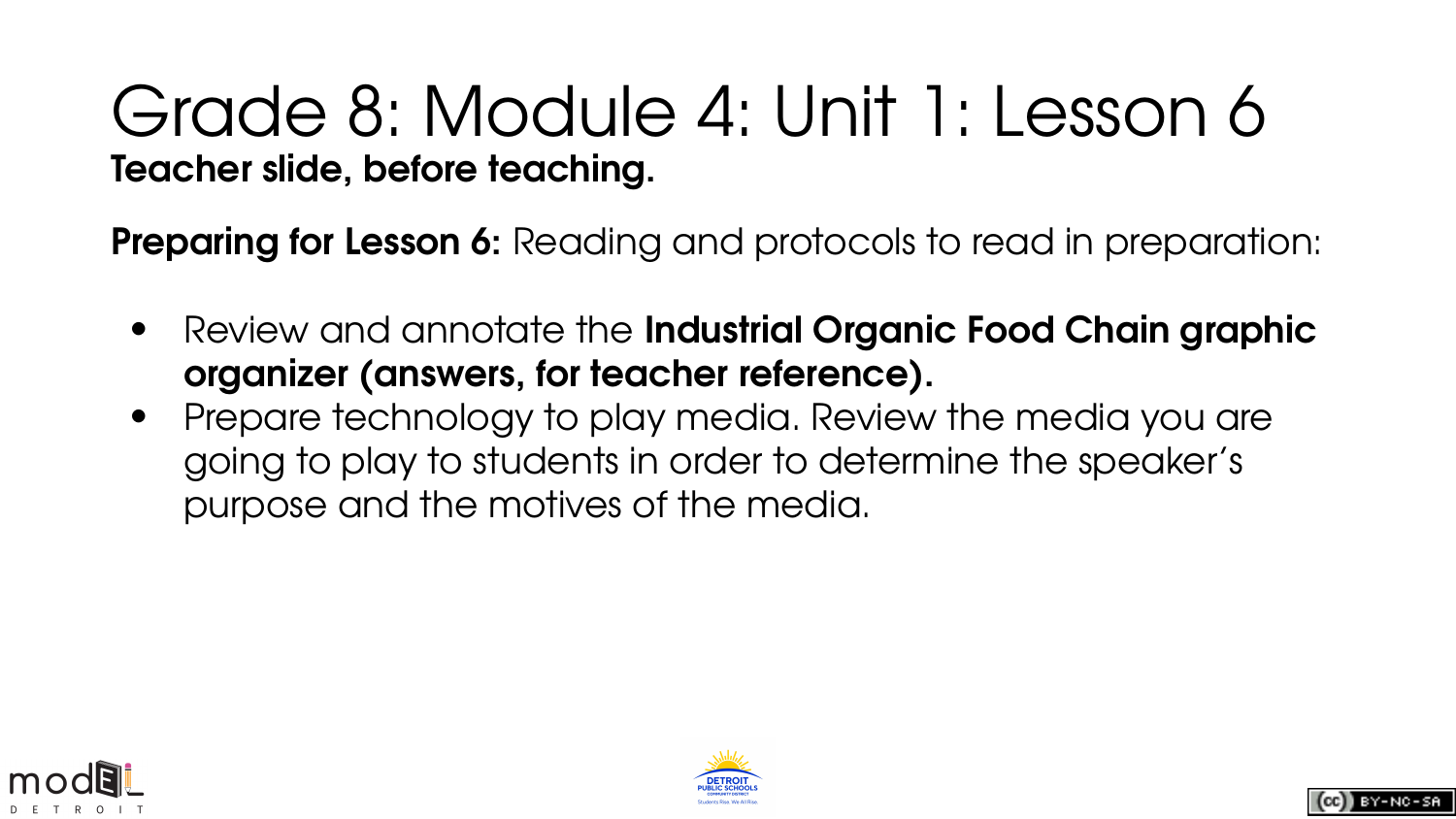

# Grade 8: Module 4: Unit 1: Lesson 6
Teacher slide, before teaching.

Preparing for Lesson 6: Reading and protocols to read in preparation:

Review and annotate the Industrial Organic Food Chain graphic organizer (answers, for teacher reference).
Prepare technology to play media. Review the media you are going to play to students in order to determine the speaker’s purpose and the motives of the media.